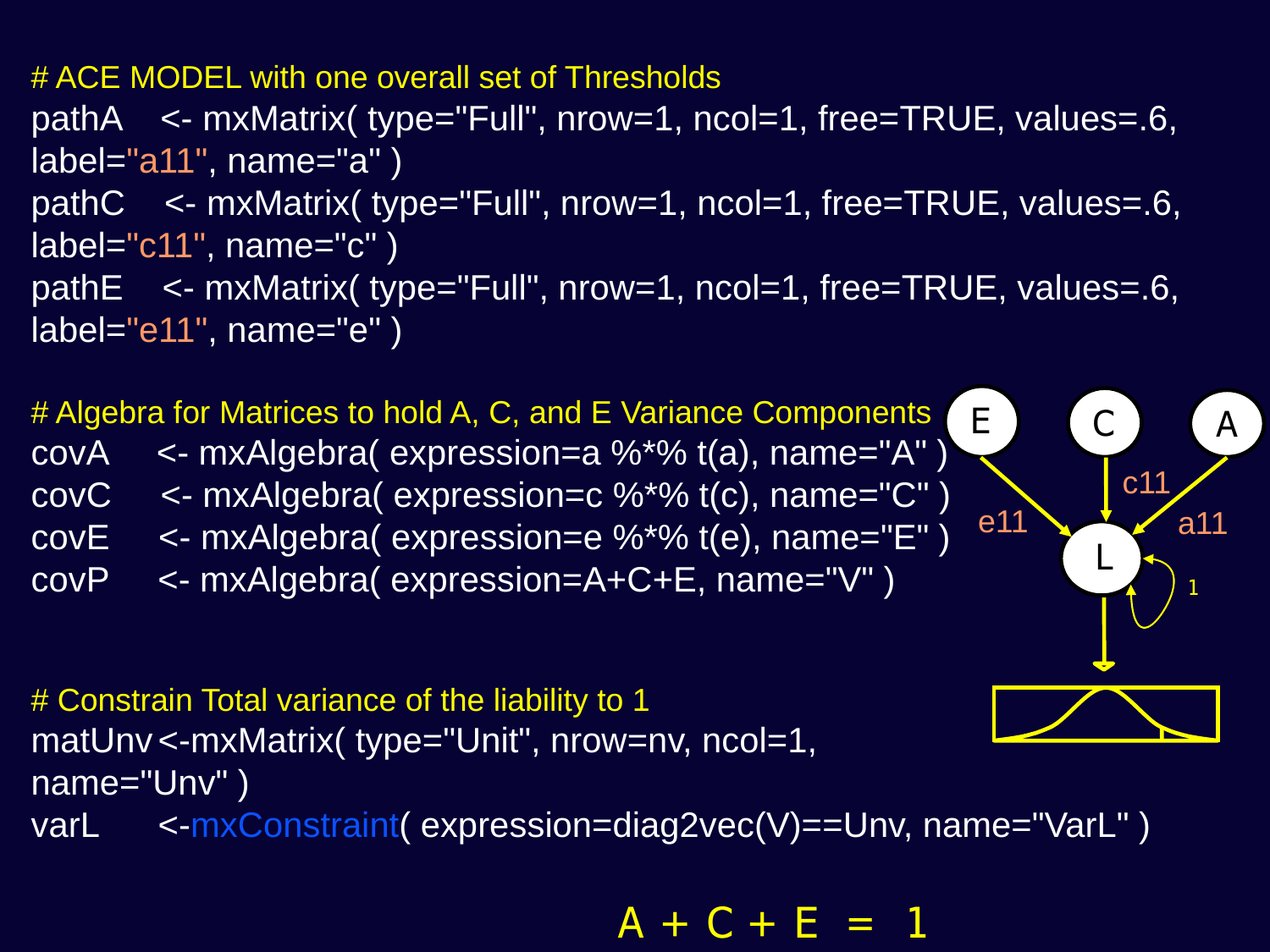

# ACE MODEL with one overall set of Thresholds
pathA    <- mxMatrix( type="Full", nrow=1, ncol=1, free=TRUE, values=.6,
label="a11", name="a" )
pathC    <- mxMatrix( type="Full", nrow=1, ncol=1, free=TRUE, values=.6,
label="c11", name="c" )
pathE    <- mxMatrix( type="Full", nrow=1, ncol=1, free=TRUE, values=.6,
label="e11", name="e" )

# Algebra for Matrices to hold A, C, and E Variance Components
covA     <- mxAlgebra( expression=a %*% t(a), name="A" )
covC     <- mxAlgebra( expression=c %*% t(c), name="C" )
covE     <- mxAlgebra( expression=e %*% t(e), name="E" )
covP     <- mxAlgebra( expression=A+C+E, name="V" )

# Constrain Total variance of the liability to 1
matUnv	<-mxMatrix( type="Unit", nrow=nv, ncol=1,
name="Unv" )
varL	<-mxConstraint( expression=diag2vec(V)==Unv, name="VarL" )

E
 C
 A

  L

c11
e11
a11
1
A + C + E  =  1